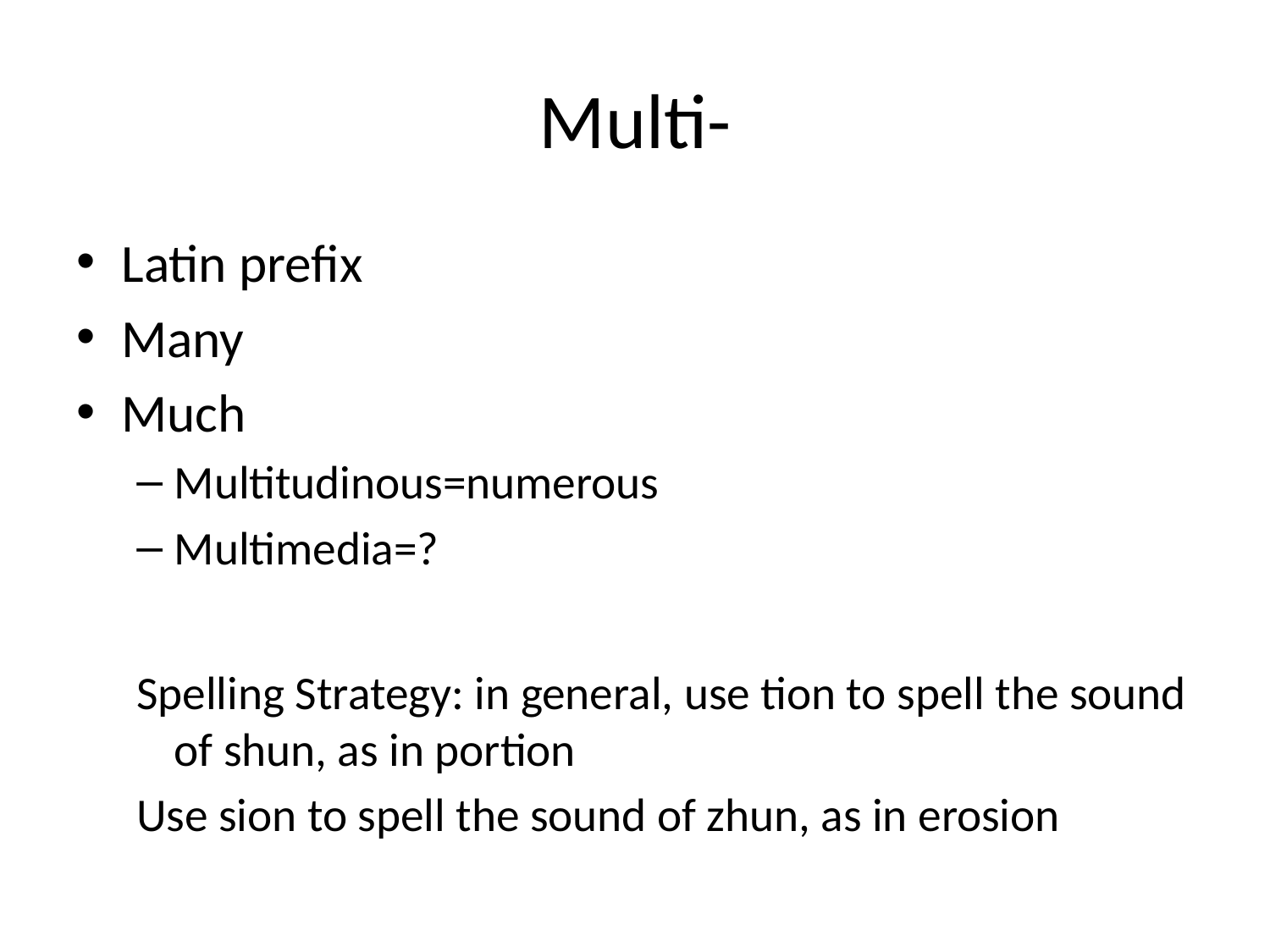

# Multi-
Latin prefix
Many
Much
Multitudinous=numerous
Multimedia=?

Spelling Strategy: in general, use tion to spell the sound of shun, as in portion
Use sion to spell the sound of zhun, as in erosion